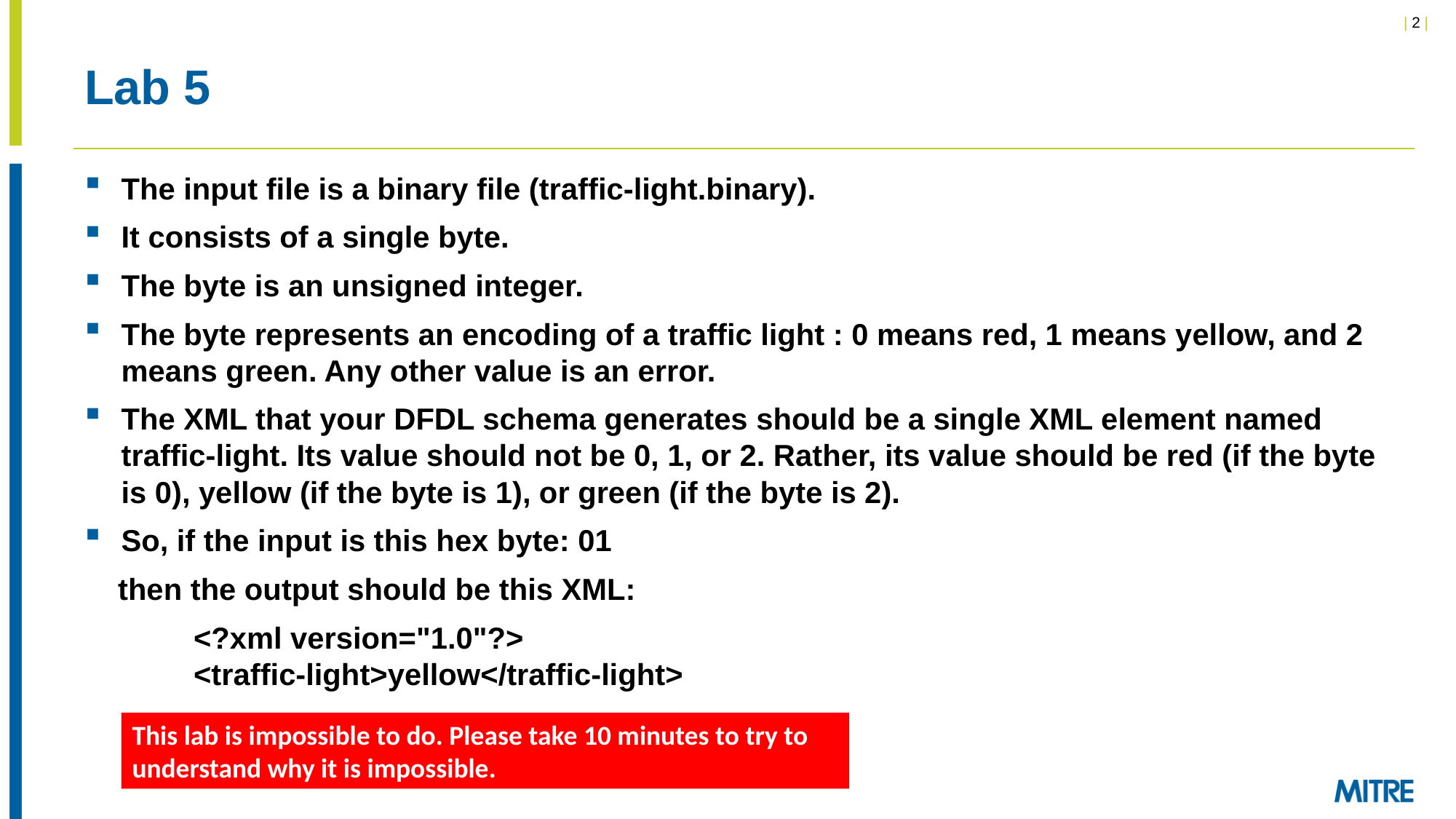

# Lab 5
The input file is a binary file (traffic-light.binary).
It consists of a single byte.
The byte is an unsigned integer.
The byte represents an encoding of a traffic light : 0 means red, 1 means yellow, and 2 means green. Any other value is an error.
The XML that your DFDL schema generates should be a single XML element named traffic-light. Its value should not be 0, 1, or 2. Rather, its value should be red (if the byte is 0), yellow (if the byte is 1), or green (if the byte is 2).
So, if the input is this hex byte: 01
    then the output should be this XML:
	<?xml version="1.0"?>
 	<traffic-light>yellow</traffic-light>
This lab is impossible to do. Please take 10 minutes to try to understand why it is impossible.